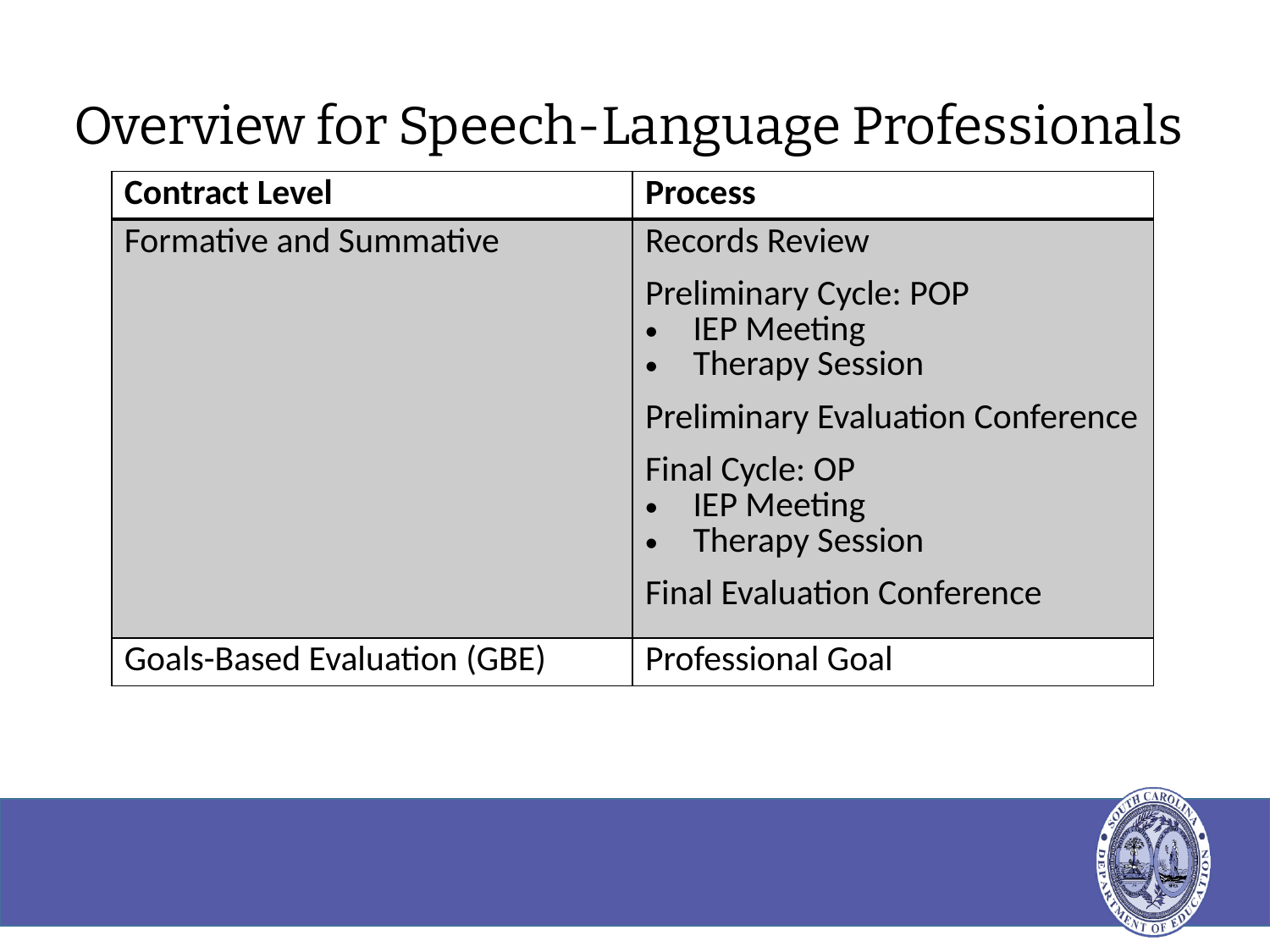

# Overview for Speech-Language Professionals
| Contract Level | Process |
| --- | --- |
| Formative and Summative | Records Review Preliminary Cycle: POP IEP Meeting Therapy Session Preliminary Evaluation Conference Final Cycle: OP IEP Meeting Therapy Session Final Evaluation Conference |
| Goals-Based Evaluation (GBE) | Professional Goal |